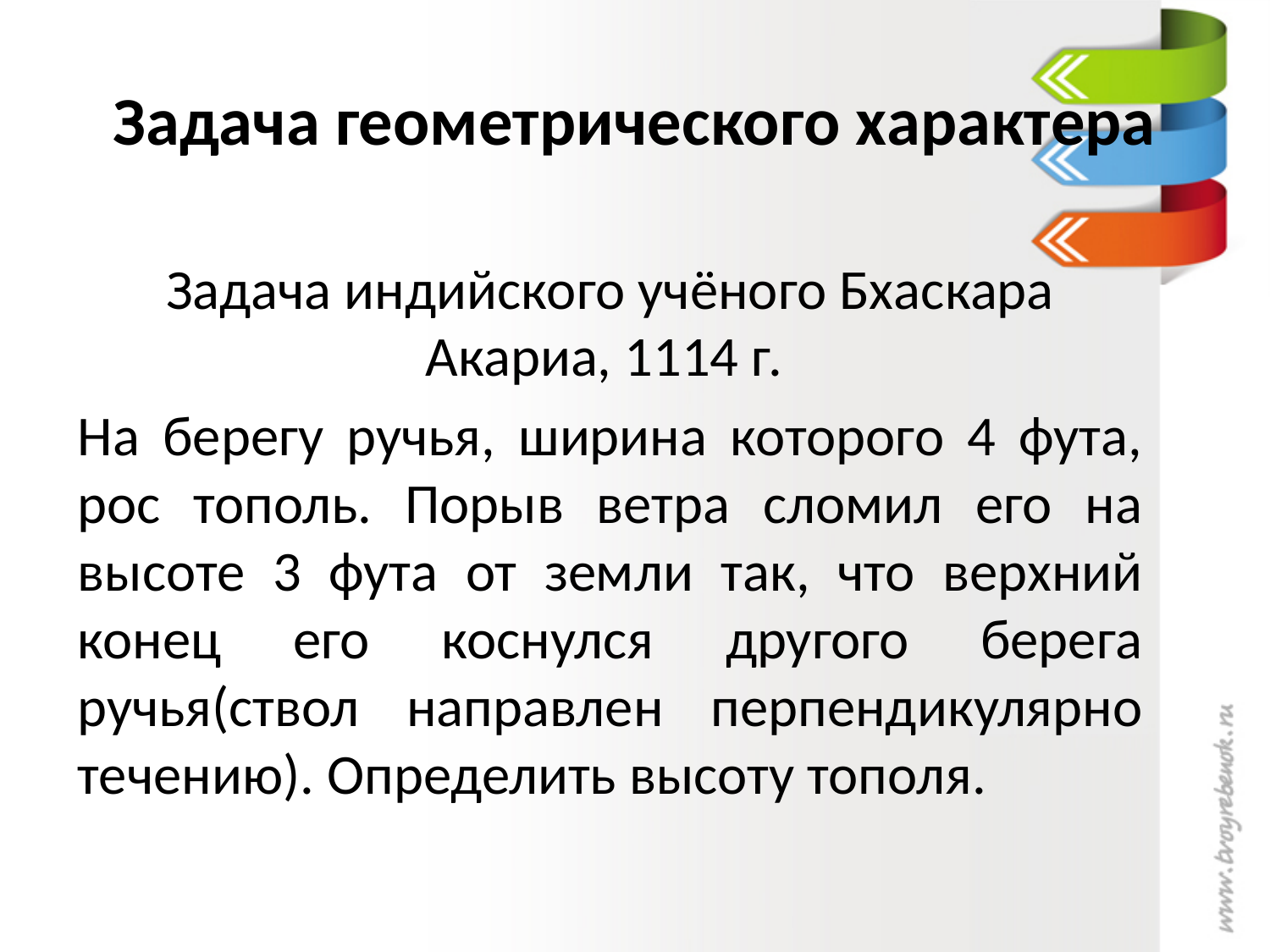

# Задача геометрического характера
Задача индийского учёного Бхаскара Акариа, 1114 г.
На берегу ручья, ширина которого 4 фута, рос тополь. Порыв ветра сломил его на высоте 3 фута от земли так, что верхний конец его коснулся другого берега ручья(ствол направлен перпендикулярно течению). Определить высоту тополя.